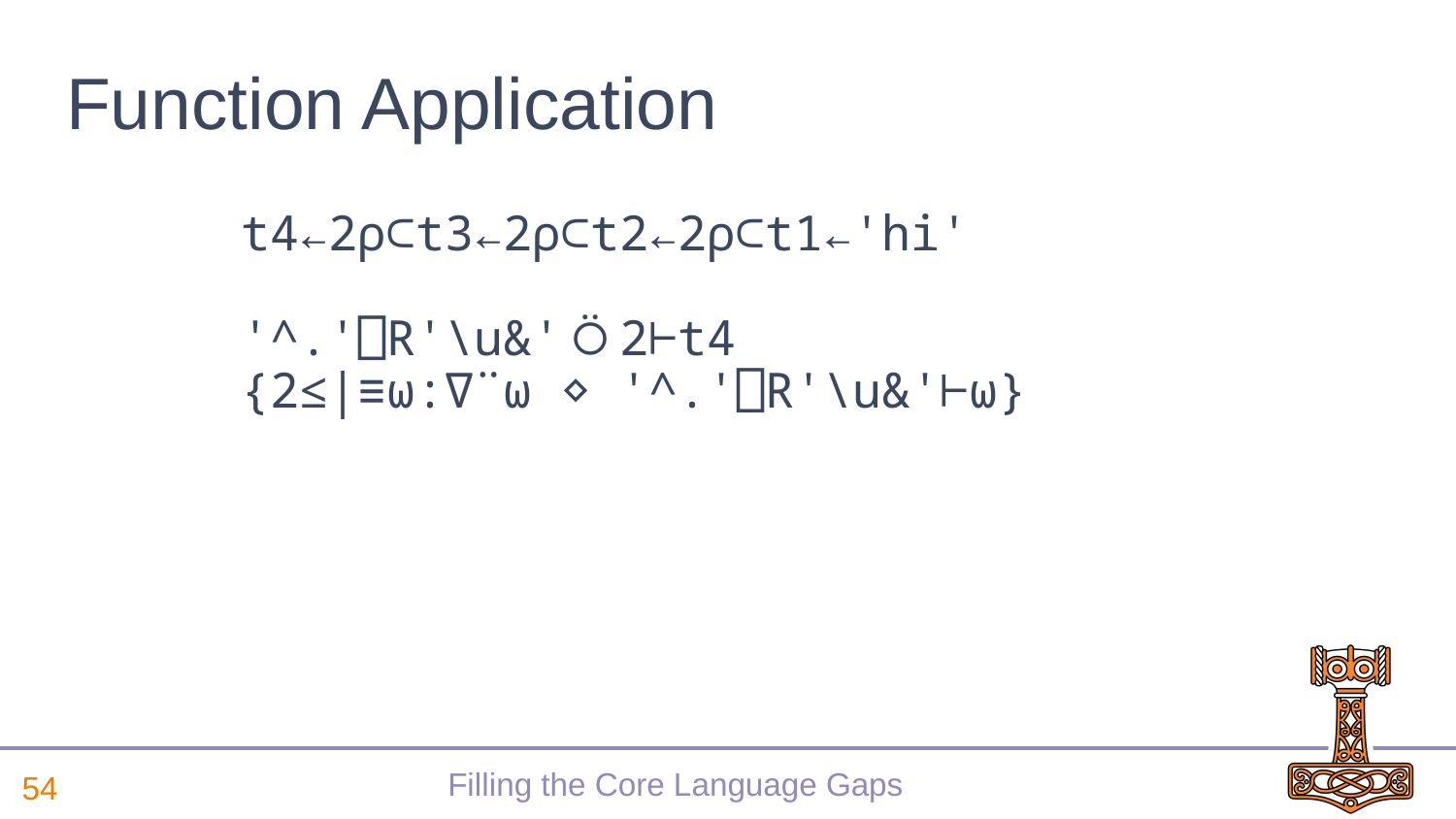

# Function Application
      t4←2⍴⊂t3←2⍴⊂t2←2⍴⊂t1←'hi'

      '^.'⎕R'\u&'⍥2⊢t4
      {2≤|≡⍵:∇¨⍵ ⋄ '^.'⎕R'\u&'⊢⍵}